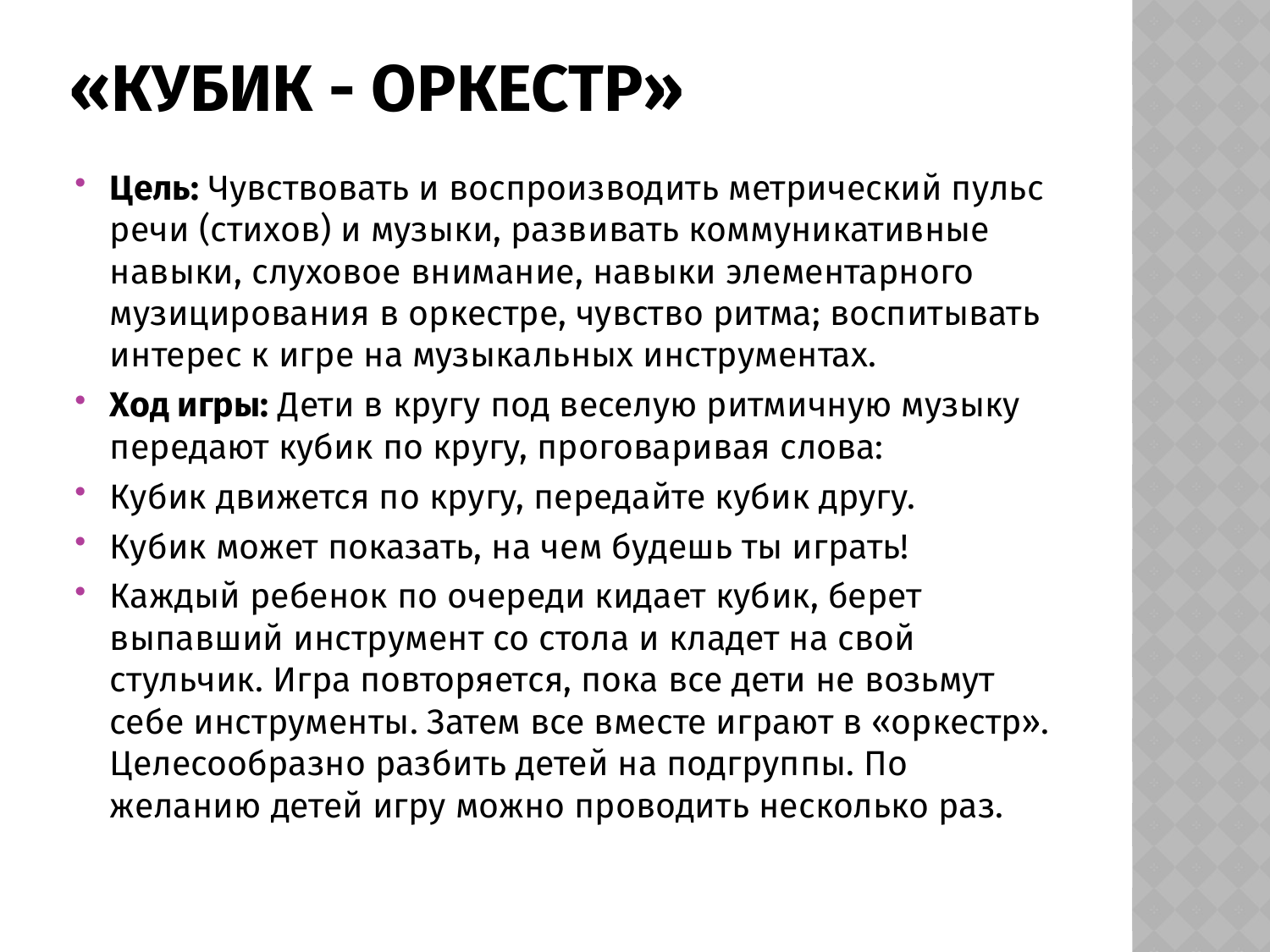

# «Кубик - оркестр»
Цель: Чувствовать и воспроизводить метрический пульс речи (стихов) и музыки, развивать коммуникативные навыки, слуховое внимание, навыки элементарного музицирования в оркестре, чувство ритма; воспитывать интерес к игре на музыкальных инструментах.
Ход игры: Дети в кругу под веселую ритмичную музыку передают кубик по кругу, проговаривая слова:
Кубик движется по кругу, передайте кубик другу.
Кубик может показать, на чем будешь ты играть!
Каждый ребенок по очереди кидает кубик, берет выпавший инструмент со стола и кладет на свой стульчик. Игра повторяется, пока все дети не возьмут себе инструменты. Затем все вместе играют в «оркестр». Целесообразно разбить детей на подгруппы. По желанию детей игру можно проводить несколько раз.